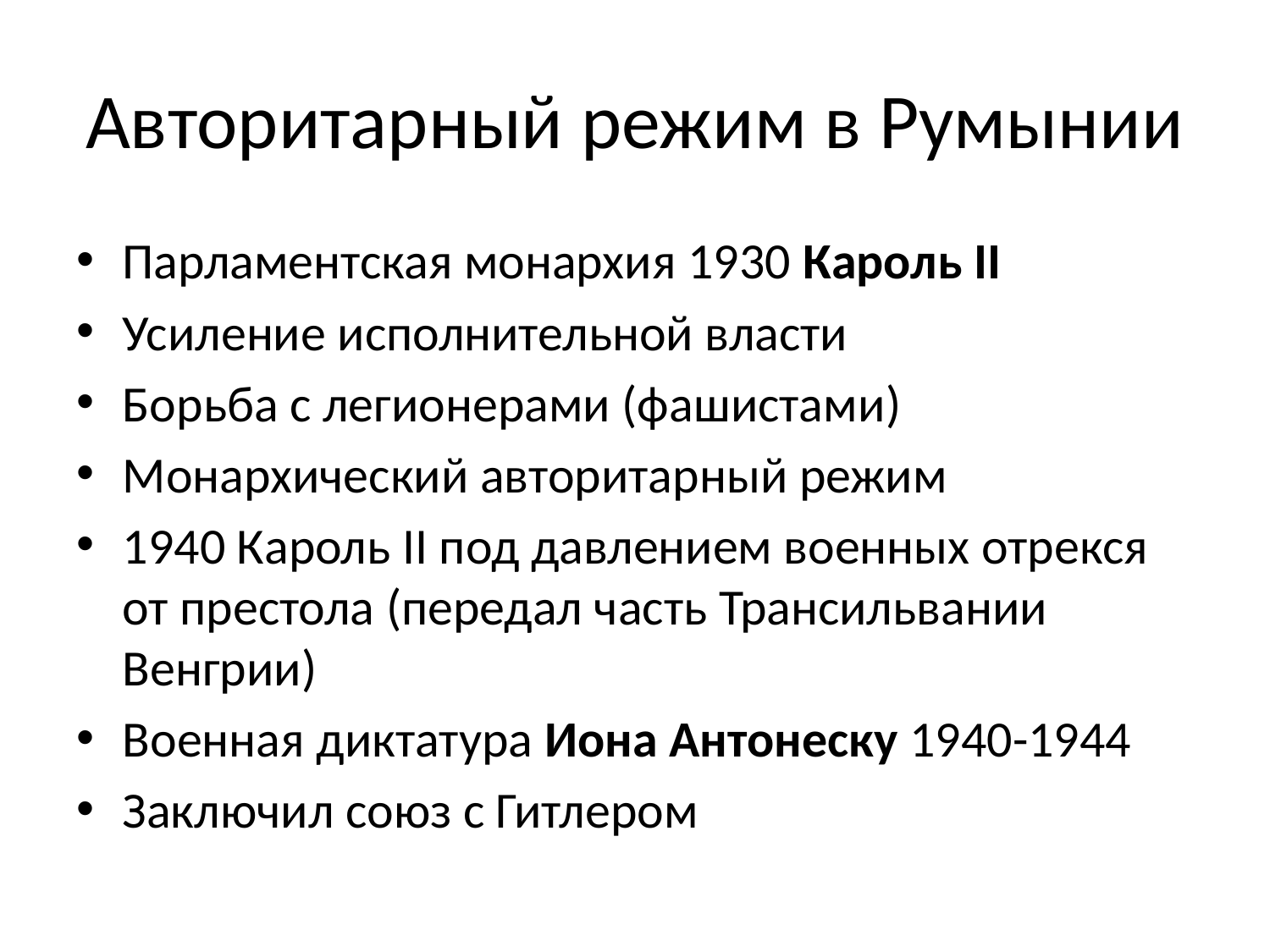

# Авторитарный режим в Румынии
Парламентская монархия 1930 Кароль II
Усиление исполнительной власти
Борьба с легионерами (фашистами)
Монархический авторитарный режим
1940 Кароль II под давлением военных отрекся от престола (передал часть Трансильвании Венгрии)
Военная диктатура Иона Антонеску 1940-1944
Заключил союз с Гитлером